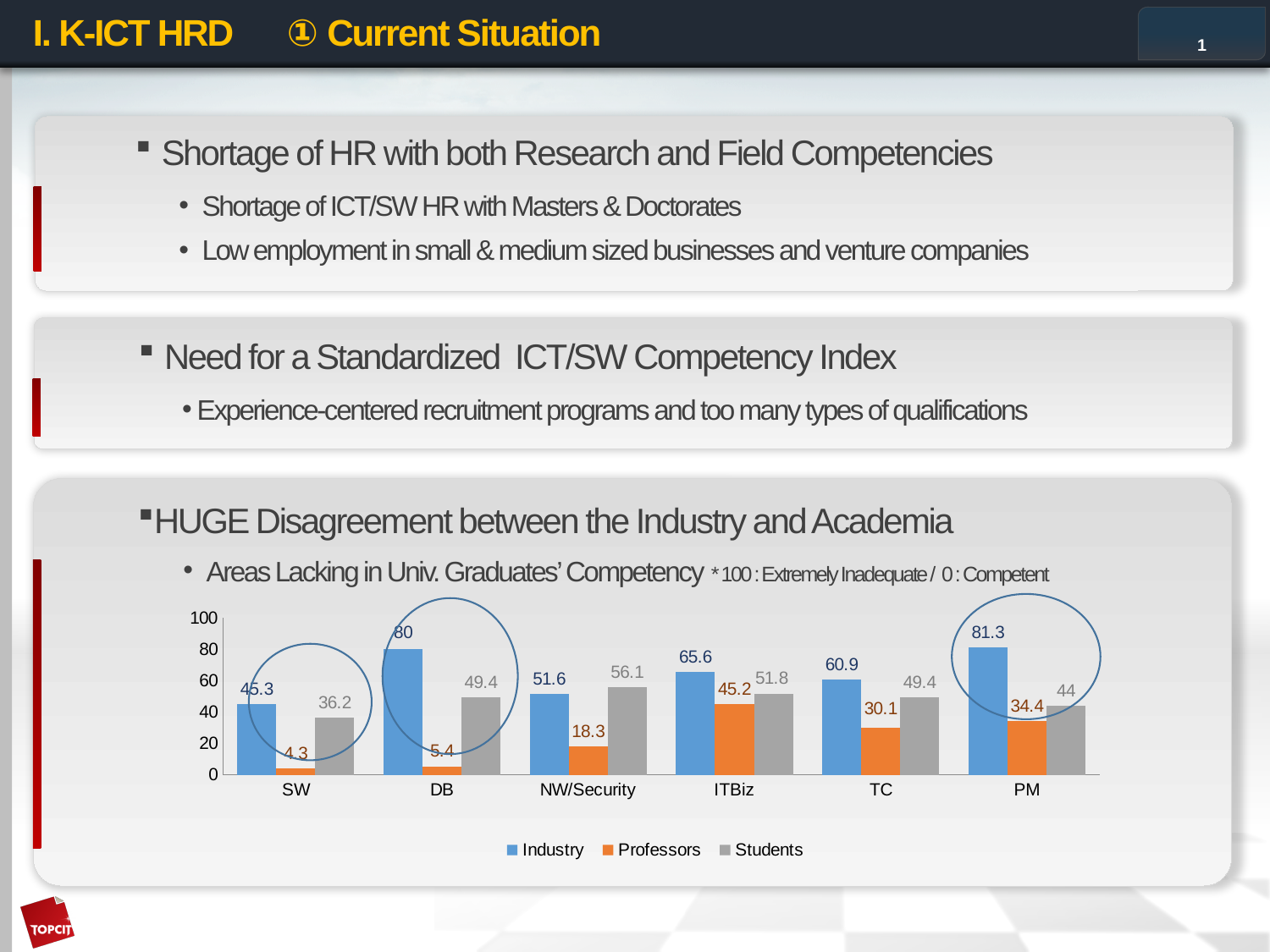

# I. K-ICT HRD 	① Current Situation
1

 Shortage of HR with both Research and Field Competencies
 Shortage of ICT/SW HR with Masters & Doctorates
 Low employment in small & medium sized businesses and venture companies

 Need for a Standardized  ICT/SW Competency Index
Experience-centered recruitment programs and too many types of qualifications

HUGE Disagreement between the Industry and Academia
 Areas Lacking in Univ. Graduates’ Competency * 100 : Extremely Inadequate /  0 : Competent

### Chart

| Category | Industry | Professors | Students |
|---|---|---|---|
| SW | 45.3 | 4.3 | 36.2 |
| DB | 80.0 | 5.4 | 49.4 |
| NW/Security | 51.6 | 18.3 | 56.1 |
| ITBiz | 65.6 | 45.2 | 51.8 |
| TC | 60.9 | 30.1 | 49.4 |
| PM | 81.3 | 34.4 | 44.0 |